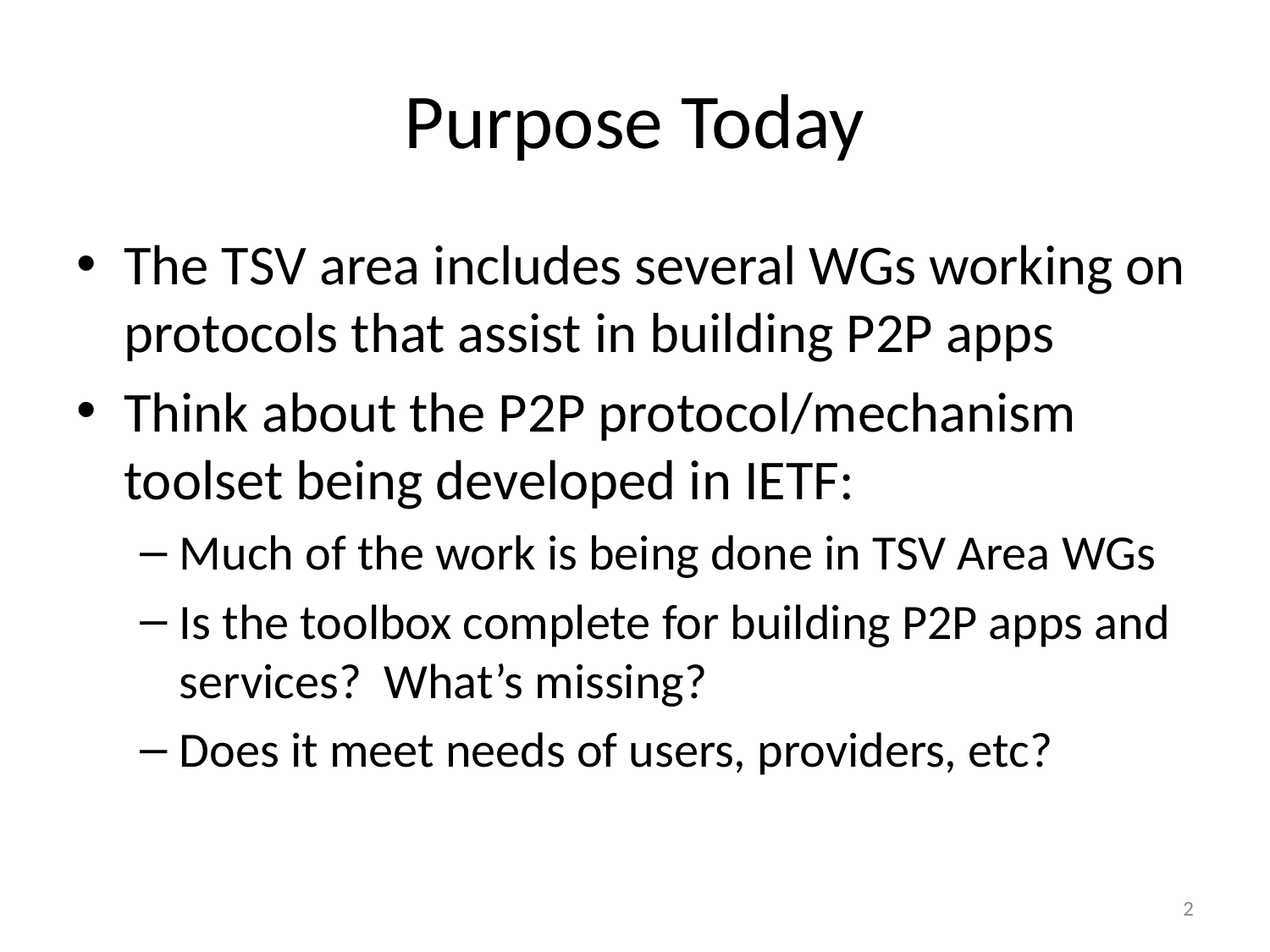

# Purpose Today
The TSV area includes several WGs working on protocols that assist in building P2P apps
Think about the P2P protocol/mechanism toolset being developed in IETF:
Much of the work is being done in TSV Area WGs
Is the toolbox complete for building P2P apps and services?  What’s missing?
Does it meet needs of users, providers, etc?
2